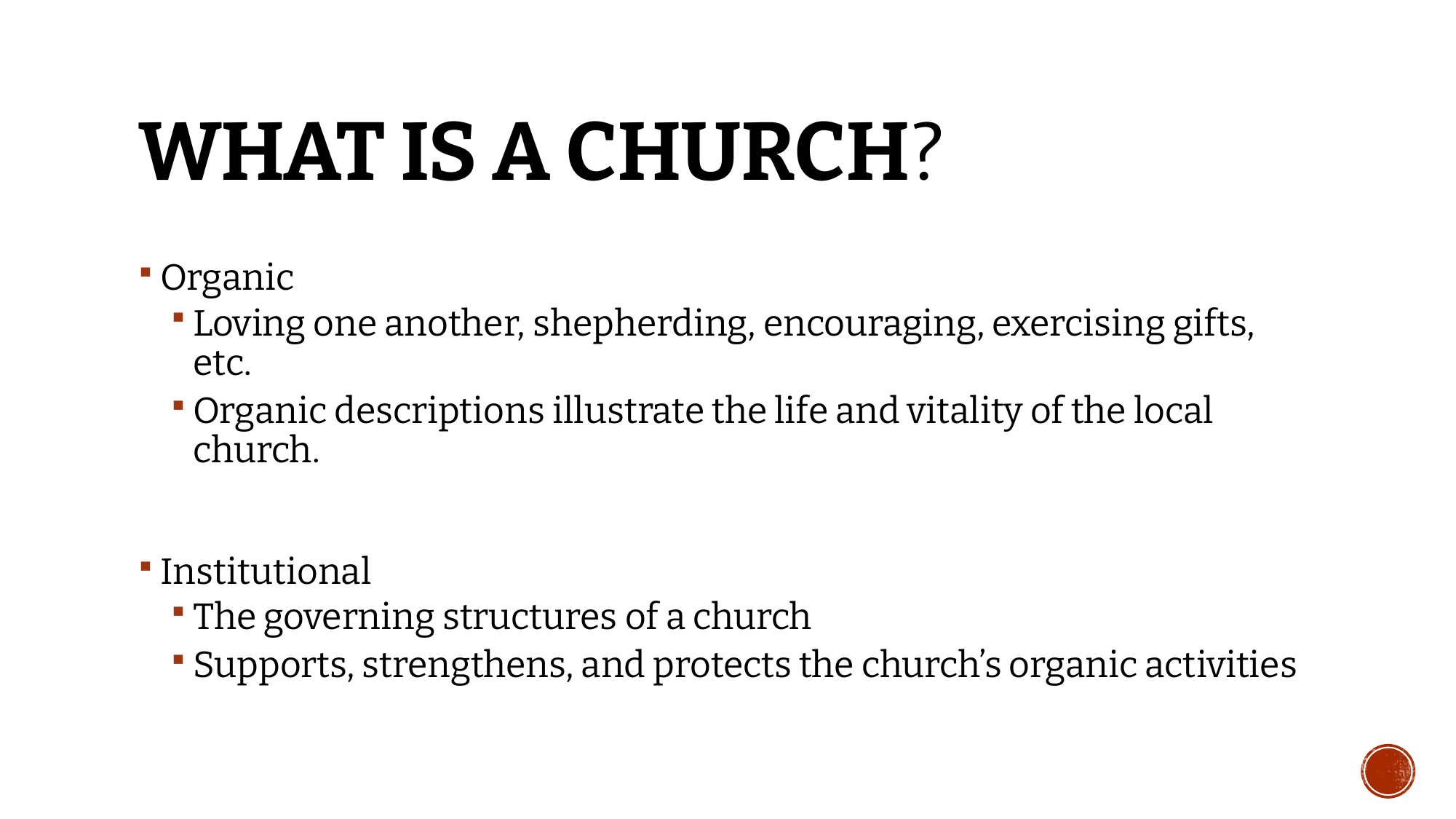

# What is a Church?
Organic
Loving one another, shepherding, encouraging, exercising gifts, etc.
Organic descriptions illustrate the life and vitality of the local church.

Institutional
The governing structures of a church
Supports, strengthens, and protects the church’s organic activities